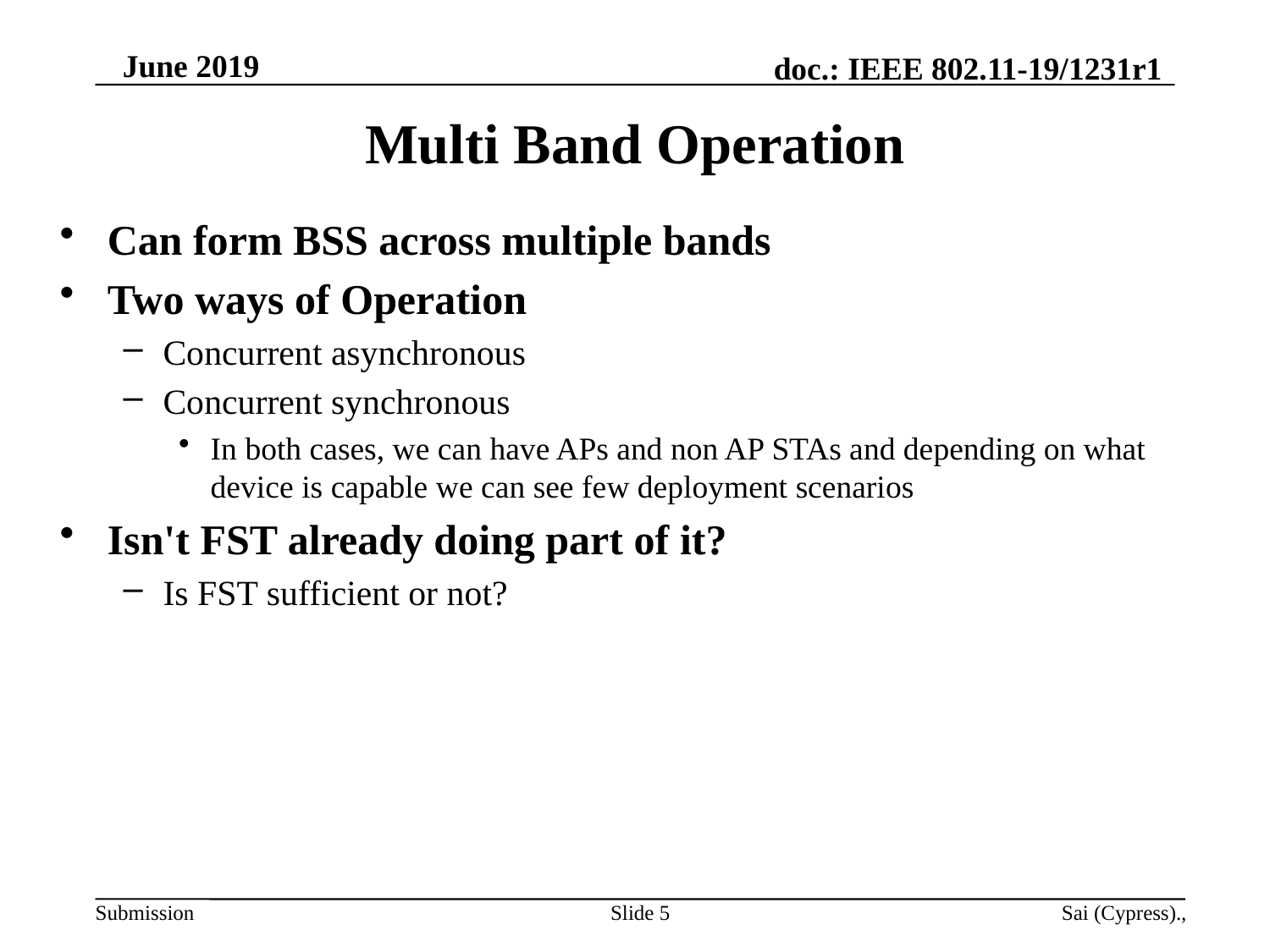

# Multi Band Operation
Can form BSS across multiple bands
Two ways of Operation
Concurrent asynchronous
Concurrent synchronous
In both cases, we can have APs and non AP STAs and depending on what device is capable we can see few deployment scenarios
Isn't FST already doing part of it?
Is FST sufficient or not?
Slide 5
Sai (Cypress).,